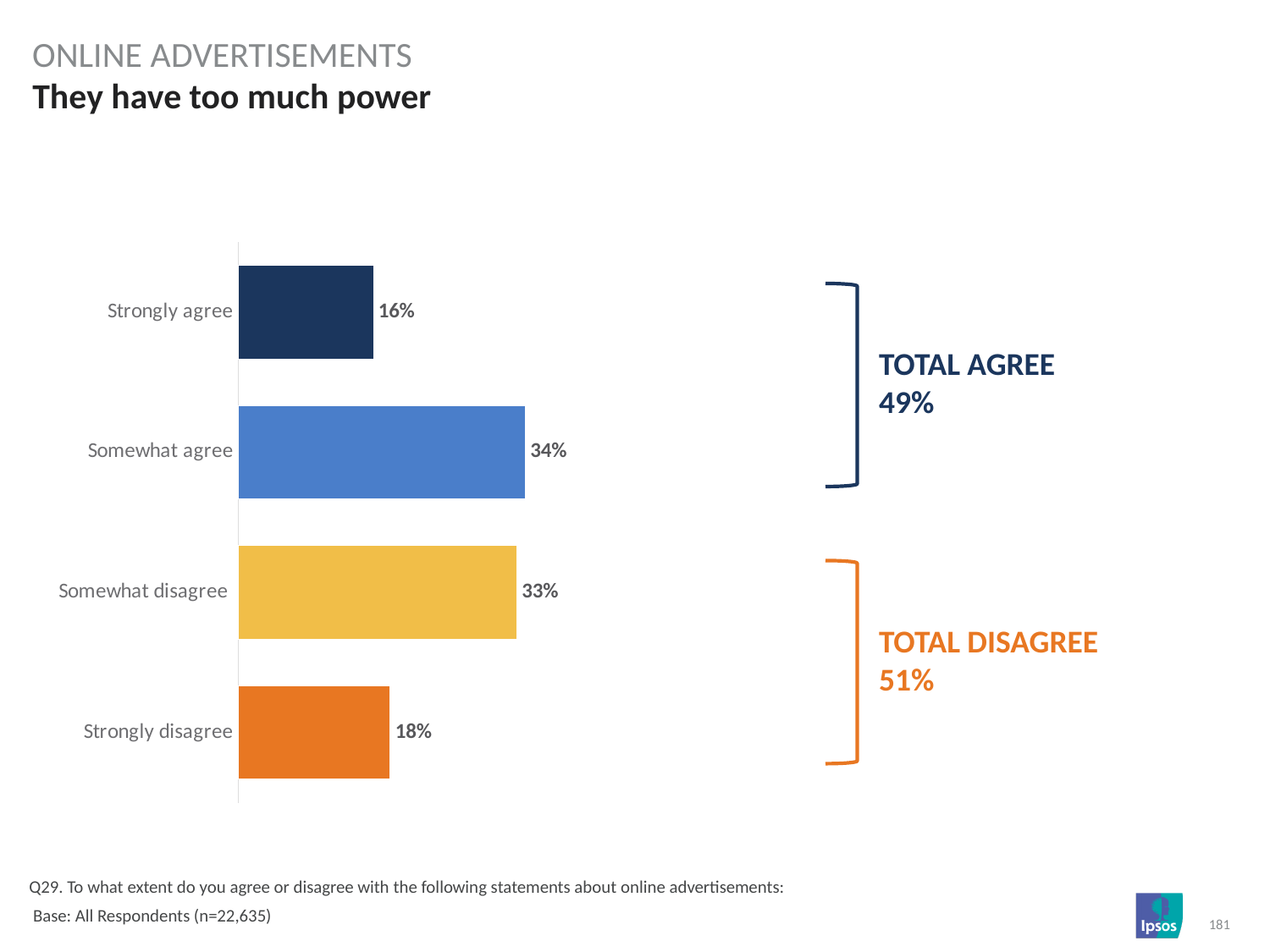

online ADVERTISEMENTS
# They have too much power

### Chart

| Category | Column1 |
|---|---|
| Strongly agree | 0.16 |
| Somewhat agree | 0.34 |
| Somewhat disagree  | 0.33 |
| Strongly disagree | 0.18 |
TOTAL AGREE
49%

TOTAL DISAGREE
51%
Q29. To what extent do you agree or disagree with the following statements about online advertisements:
 Base: All Respondents (n=22,635)